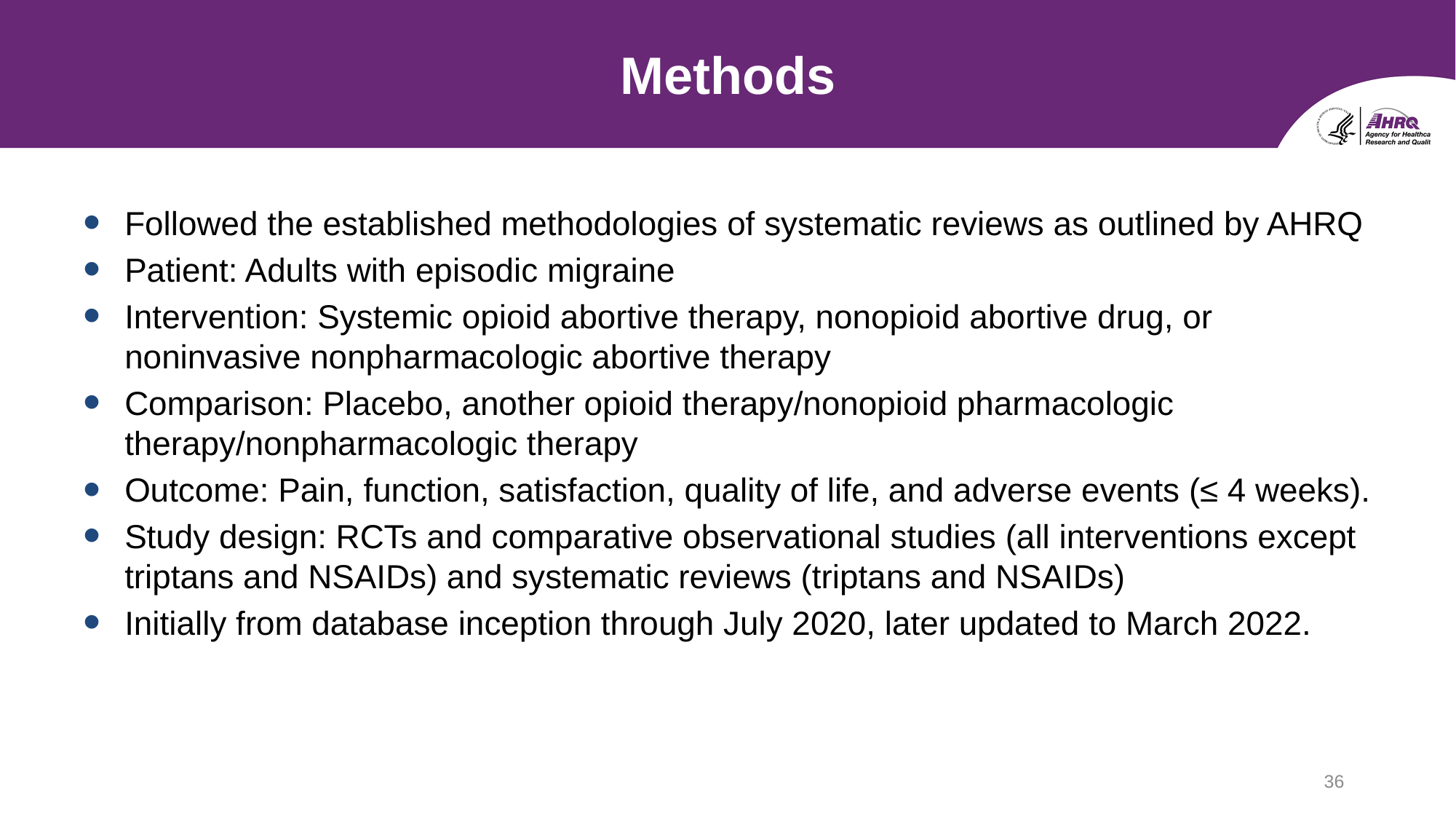

# Methods
Followed the established methodologies of systematic reviews as outlined by AHRQ
Patient: Adults with episodic migraine
Intervention: Systemic opioid abortive therapy, nonopioid abortive drug, or noninvasive nonpharmacologic abortive therapy
Comparison: Placebo, another opioid therapy/nonopioid pharmacologic therapy/nonpharmacologic therapy
Outcome: Pain, function, satisfaction, quality of life, and adverse events (≤ 4 weeks).
Study design: RCTs and comparative observational studies (all interventions except triptans and NSAIDs) and systematic reviews (triptans and NSAIDs)
Initially from database inception through July 2020, later updated to March 2022.

36